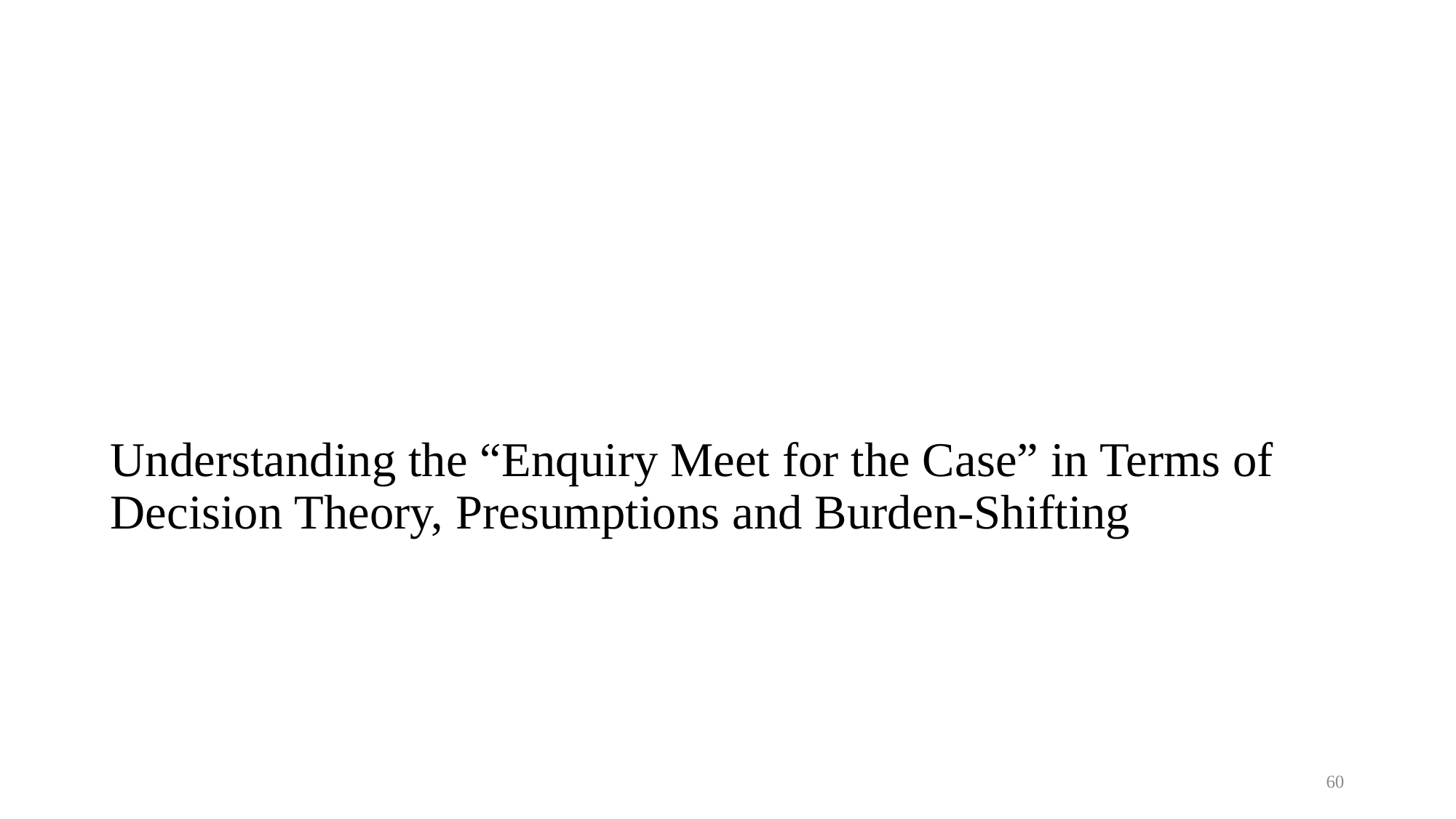

# Understanding the “Enquiry Meet for the Case” in Terms of Decision Theory, Presumptions and Burden-Shifting

60